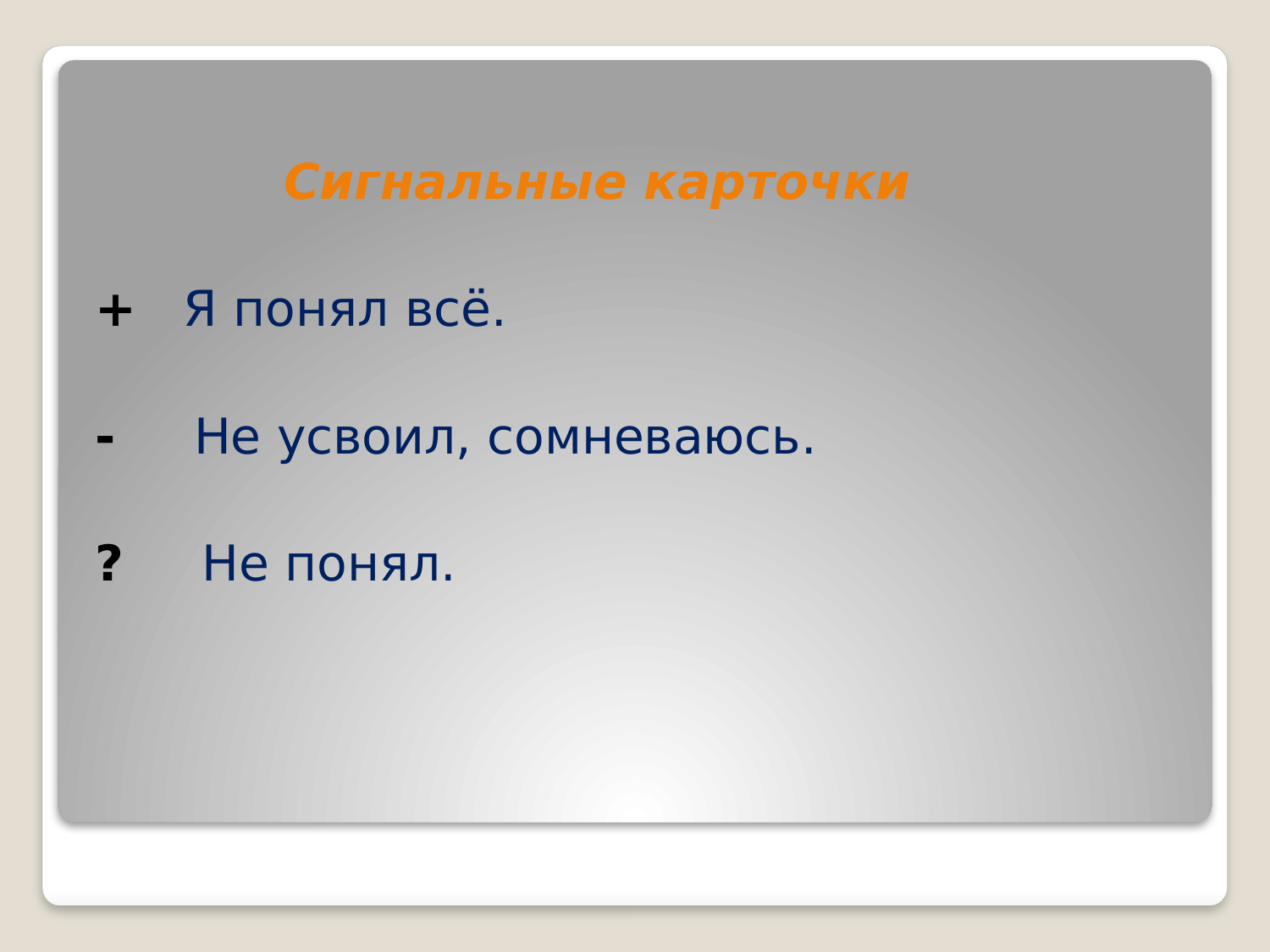

Сигнальные карточки

+   Я понял всё.

-     Не усвоил, сомневаюсь.

?     Не понял.